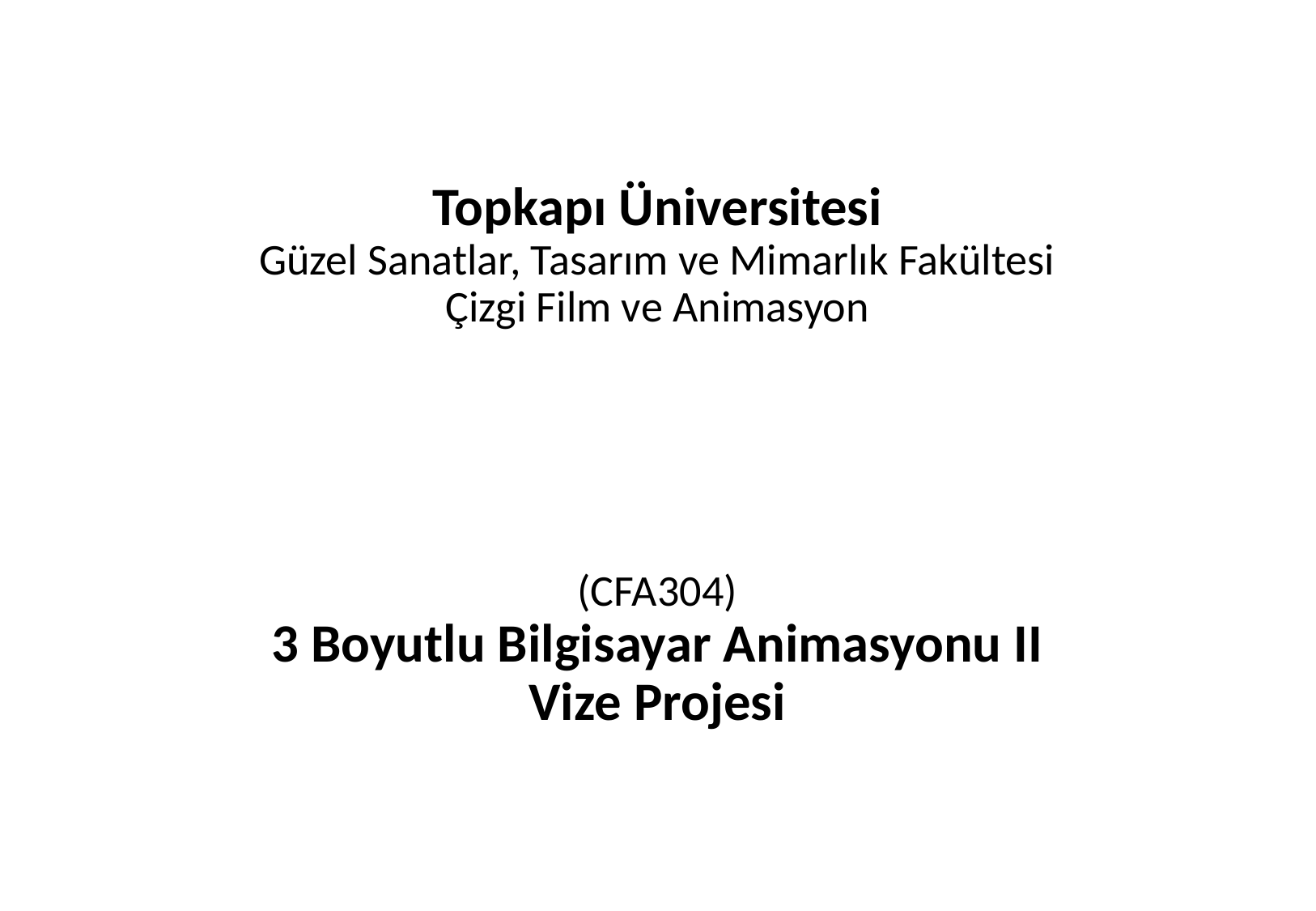

# Topkapı Üniversitesi Güzel Sanatlar, Tasarım ve Mimarlık Fakültesi Çizgi Film ve Animasyon (CFA304) 3 Boyutlu Bilgisayar Animasyonu II Vize Projesi